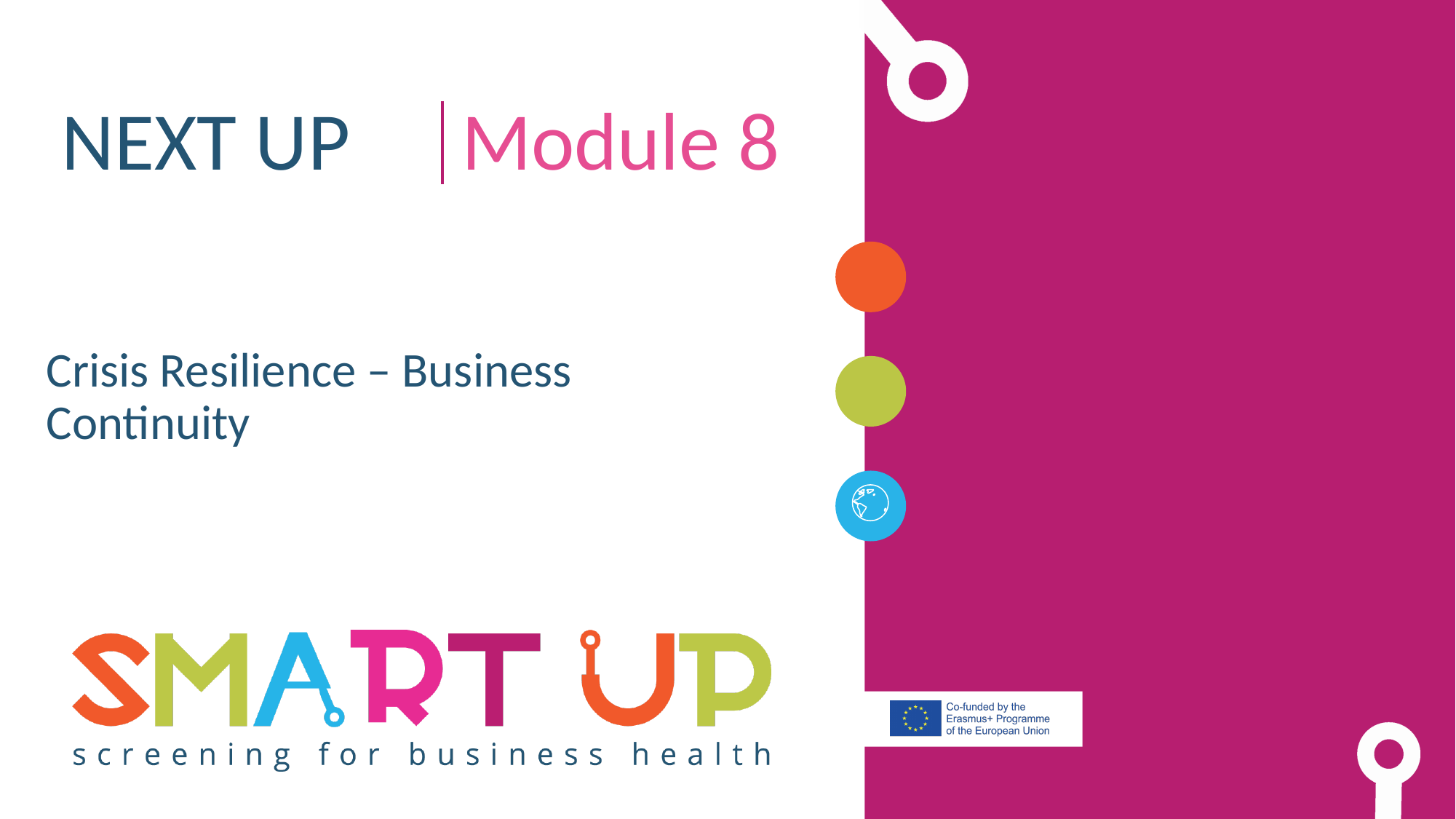

NEXT UP      Module 8
Crisis Resilience – Business Continuity